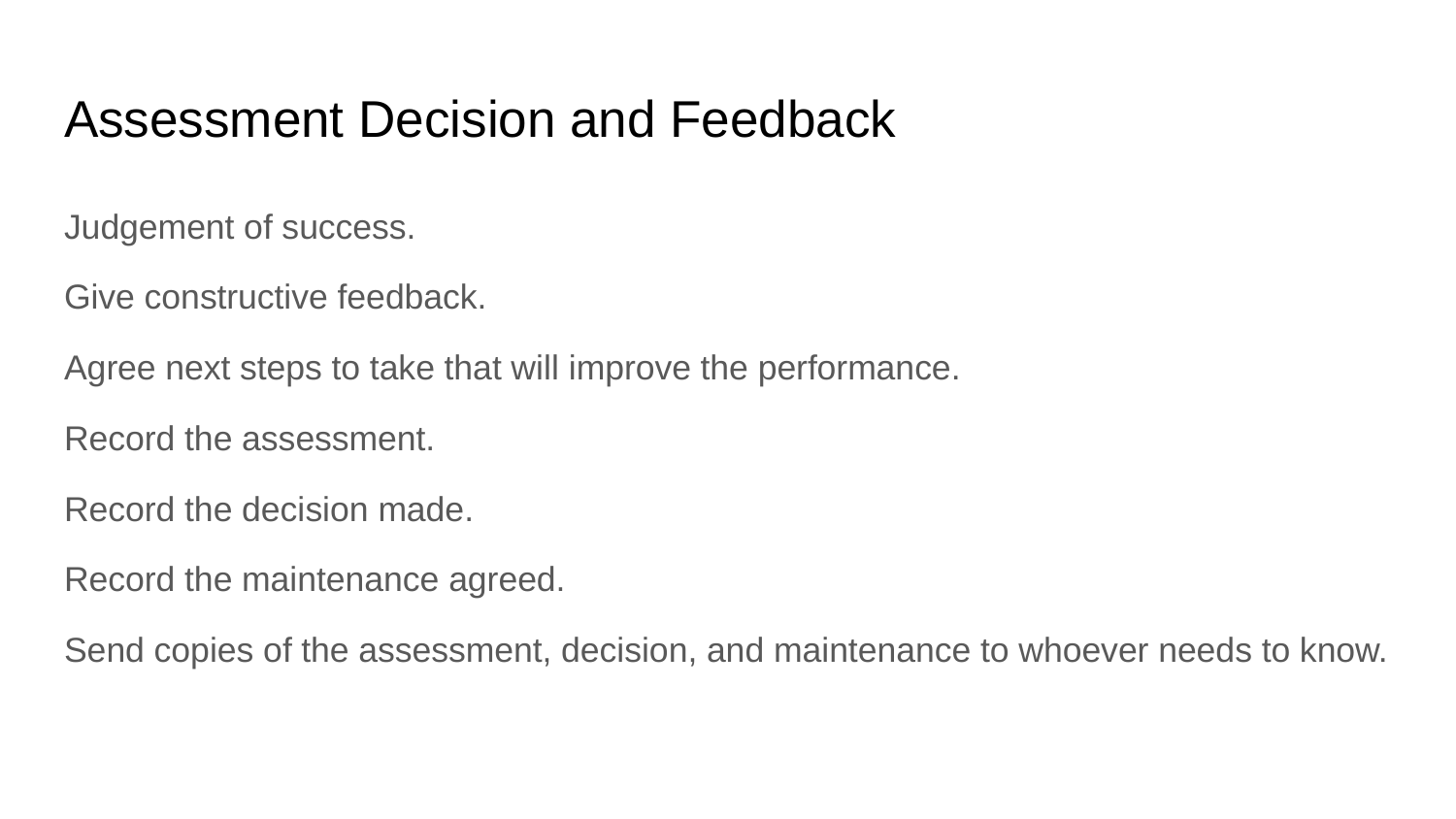

# Assessment Decision and Feedback
Judgement of success.
Give constructive feedback.
Agree next steps to take that will improve the performance.
Record the assessment.
Record the decision made.
Record the maintenance agreed.
Send copies of the assessment, decision, and maintenance to whoever needs to know.